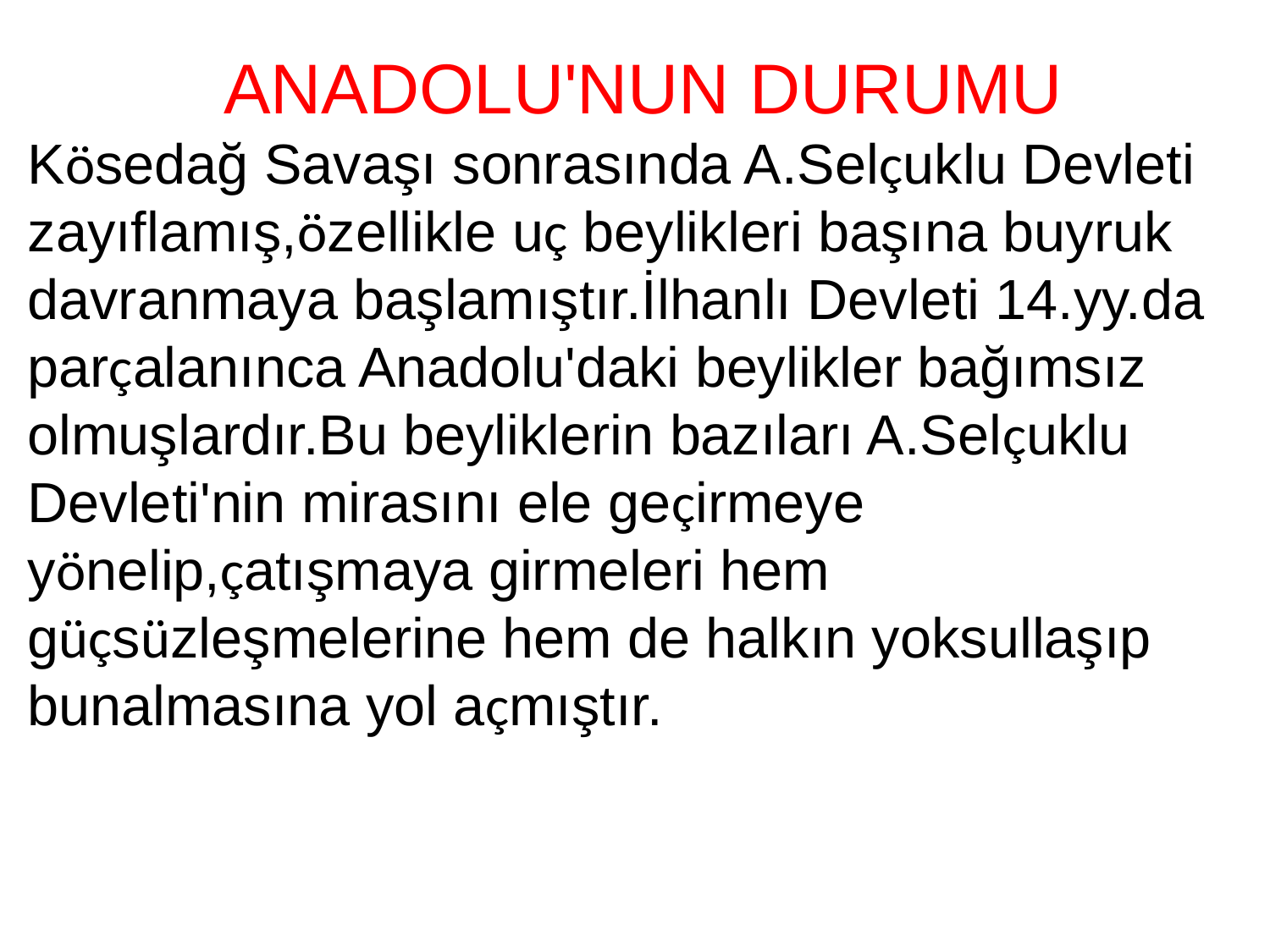

ANADOLU'NUN DURUMU
Kösedağ Savaşı sonrasında A.Selçuklu Devleti zayıflamış,özellikle uç beylikleri başına buyruk davranmaya başlamıştır.İlhanlı Devleti 14.yy.da parçalanınca Anadolu'daki beylikler bağımsız olmuşlardır.Bu beyliklerin bazıları A.Selçuklu Devleti'nin mirasını ele geçirmeye yönelip,çatışmaya girmeleri hem güçsüzleşmelerine hem de halkın yoksullaşıp bunalmasına yol açmıştır.